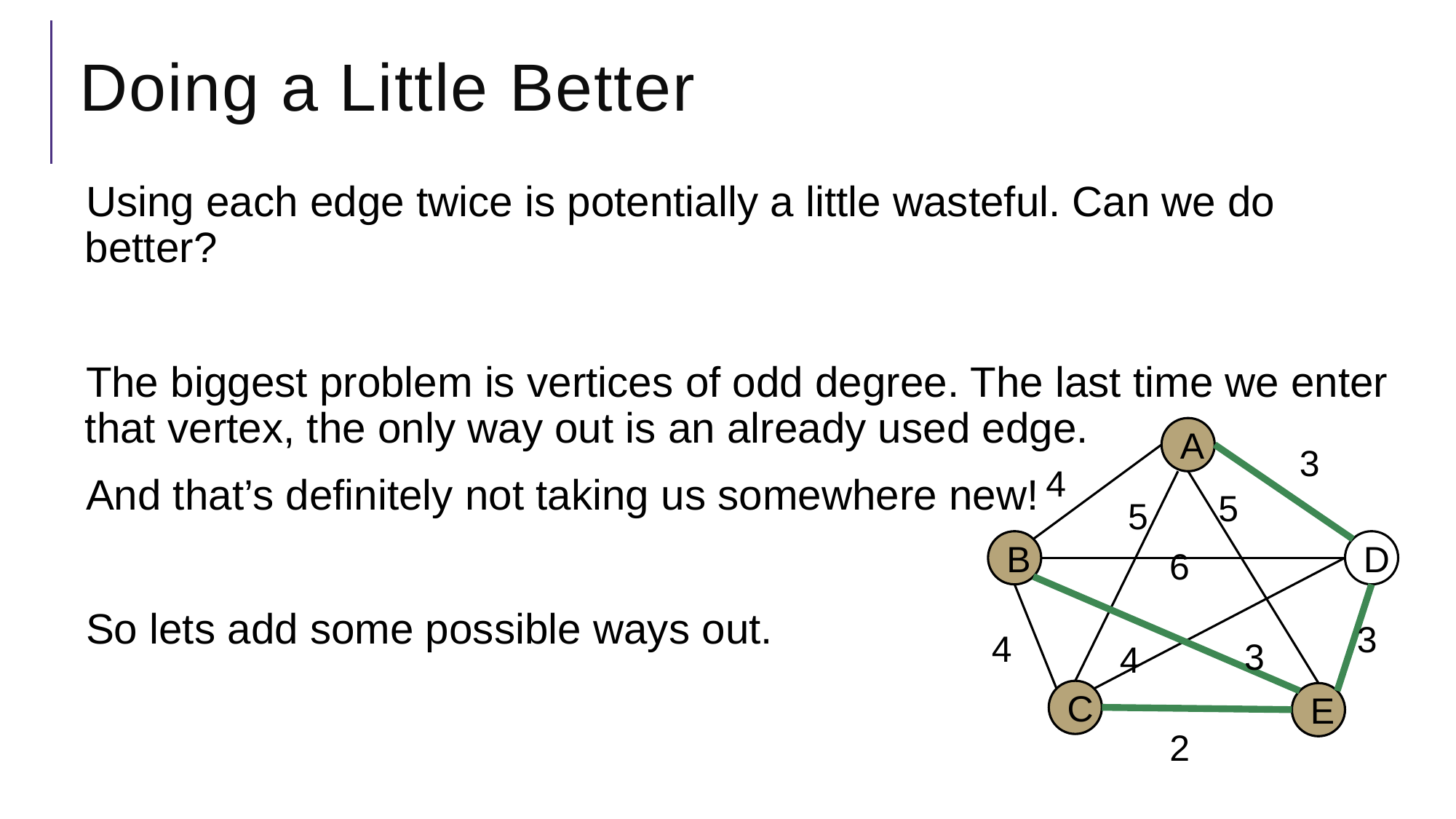

# Doing a Little Better
Using each edge twice is potentially a little wasteful. Can we do better?

The biggest problem is vertices of odd degree. The last time we enter that vertex, the only way out is an already used edge.
And that’s definitely not taking us somewhere new!

So lets add some possible ways out.
A
3
4
5
5
D
B
6
3
4
3
4
C
E
2